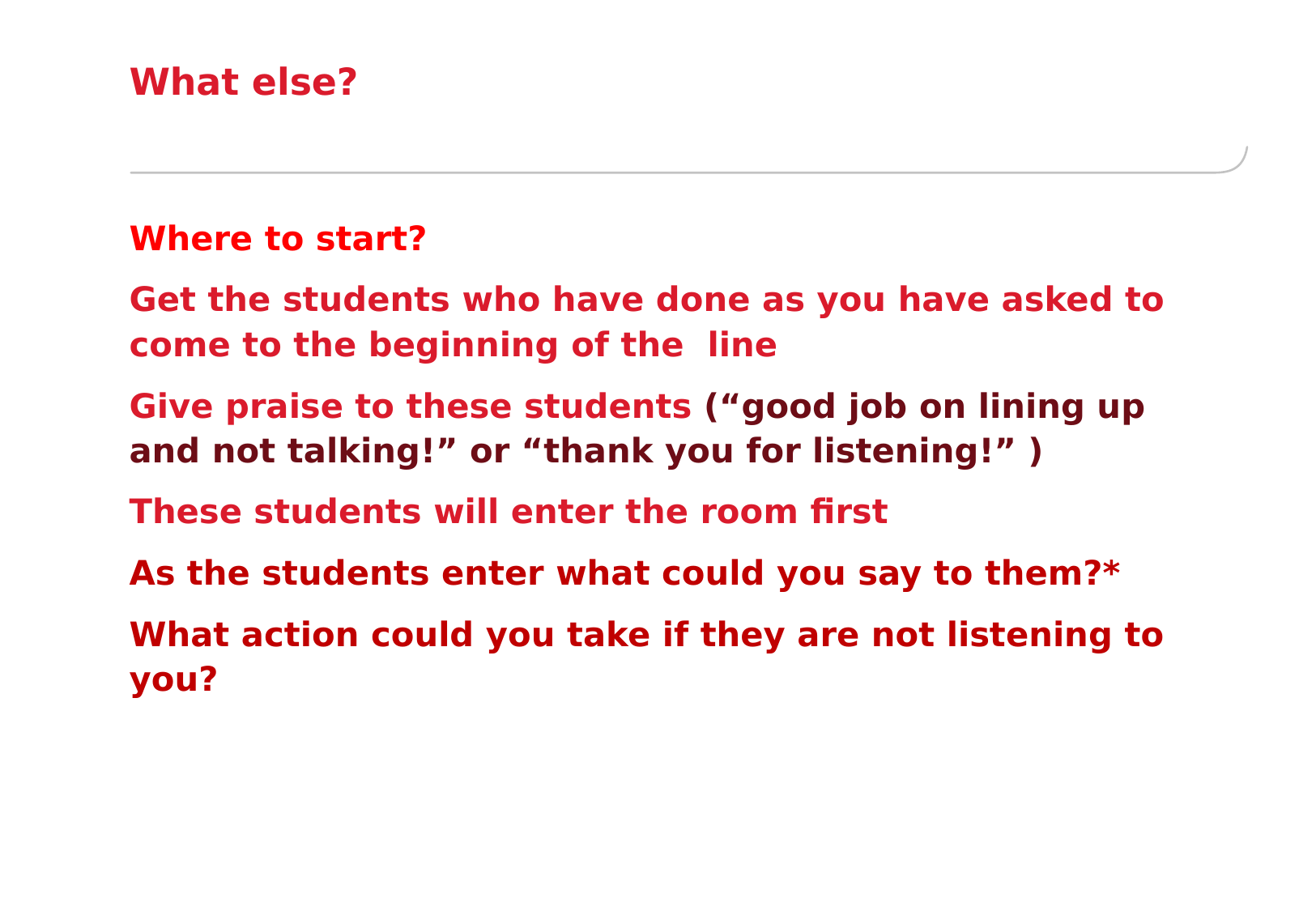

# What else?
Where to start?
Get the students who have done as you have asked to come to the beginning of the  line
Give praise to these students (“good job on lining up and not talking!” or “thank you for listening!” )
These students will enter the room first
As the students enter what could you say to them?*
What action could you take if they are not listening to you?